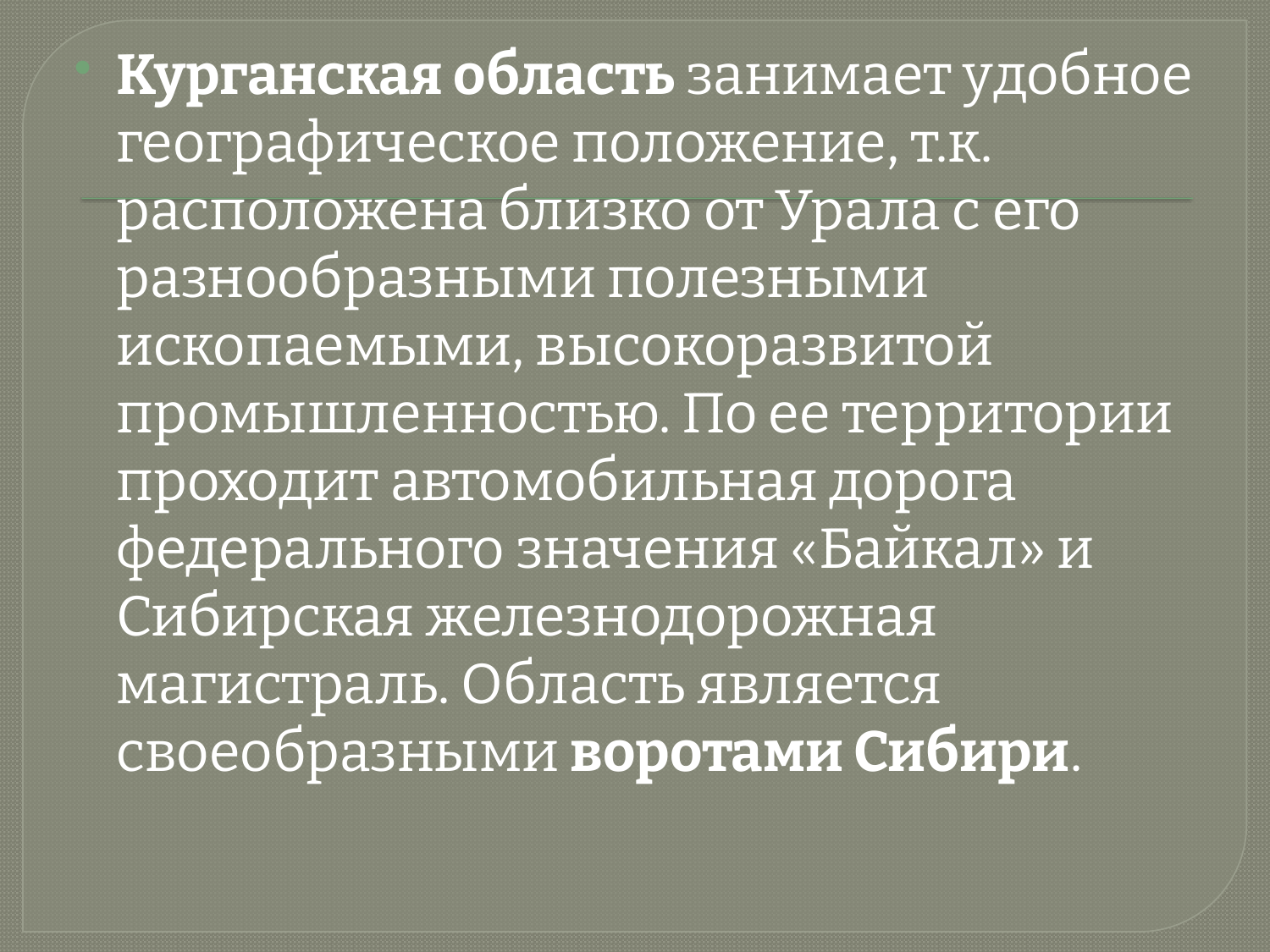

Курганская область занимает удобное географическое положение, т.к. расположена близко от Урала с его разнообразными полезными ископаемыми, высокоразвитой промышленностью. По ее территории проходит автомобильная дорога федерального значения «Байкал» и Сибирская железнодорожная магистраль. Область является своеобразными воротами Сибири.
#